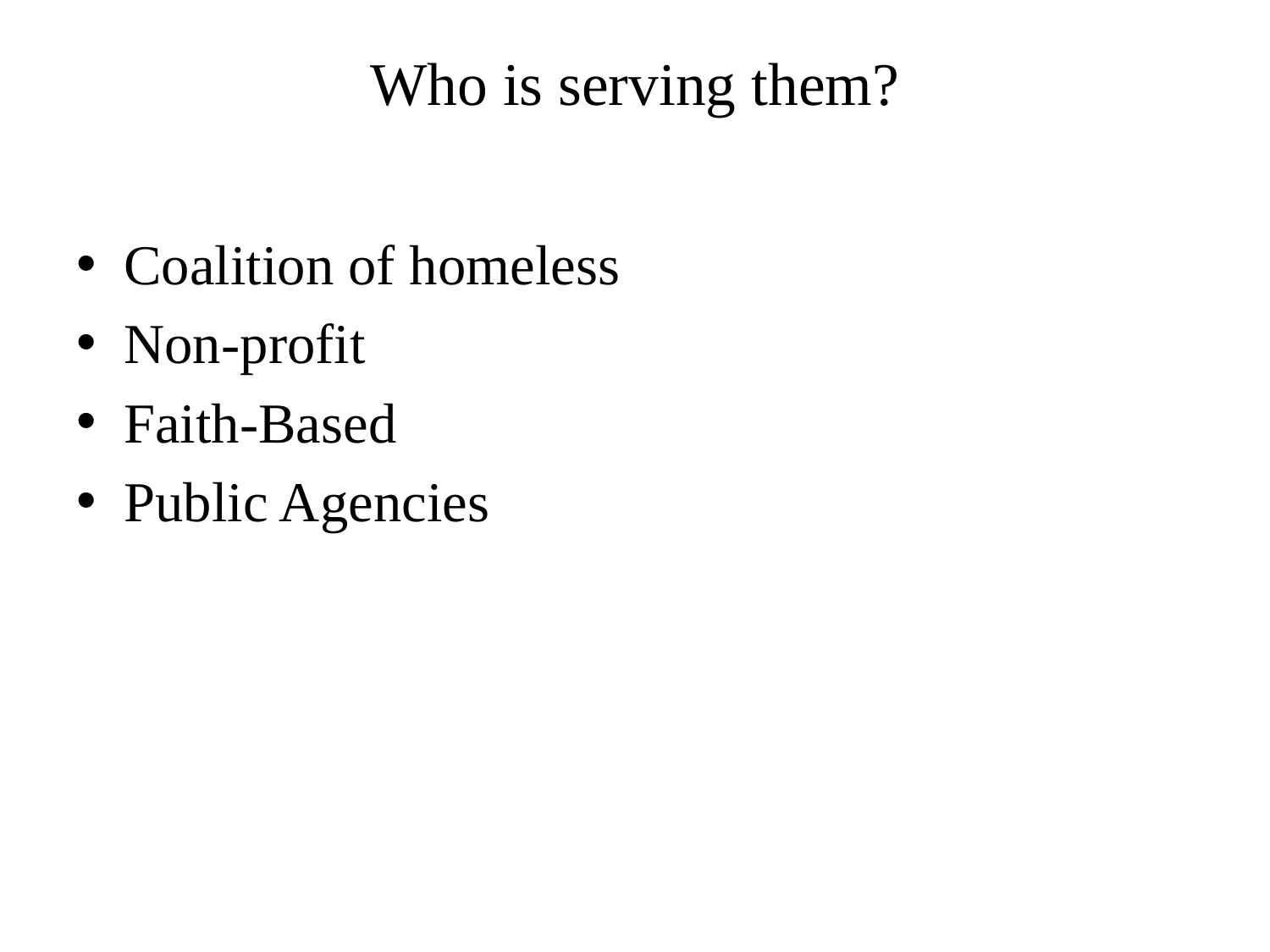

# Who is serving them?
Coalition of homeless
Non-profit
Faith-Based
Public Agencies